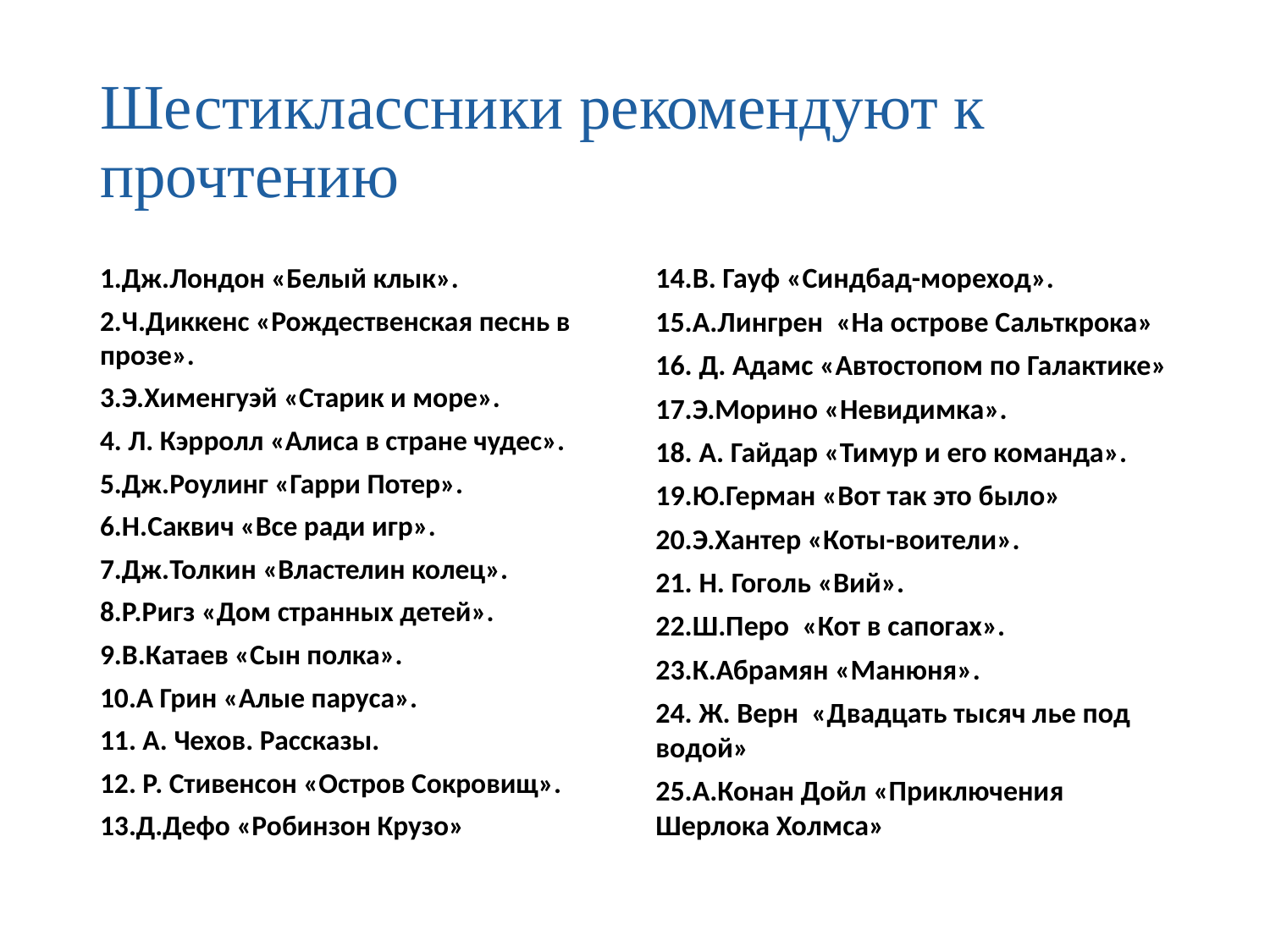

# Шестиклассники рекомендуют к прочтению
1.Дж.Лондон «Белый клык».
2.Ч.Диккенс «Рождественская песнь в прозе».
3.Э.Хименгуэй «Старик и море».
4. Л. Кэрролл «Алиса в стране чудес».
5.Дж.Роулинг «Гарри Потер».
6.Н.Саквич «Все ради игр».
7.Дж.Толкин «Властелин колец».
8.Р.Ригз «Дом странных детей».
9.В.Катаев «Сын полка».
10.А Грин «Алые паруса».
11. А. Чехов. Рассказы.
12. Р. Стивенсон «Остров Сокровищ».
13.Д.Дефо «Робинзон Крузо»
14.В. Гауф «Синдбад-мореход».
15.А.Лингрен  «На острове Сальткрока»
16. Д. Адамс «Автостопом по Галактике»
17.Э.Морино «Невидимка».
18. А. Гайдар «Тимур и его команда».
19.Ю.Герман «Вот так это было»
20.Э.Хантер «Коты-воители».
21. Н. Гоголь «Вий».
22.Ш.Перо  «Кот в сапогах».
23.К.Абрамян «Манюня».
24. Ж. Верн  «Двадцать тысяч лье под водой»
25.А.Конан Дойл «Приключения Шерлока Холмса»